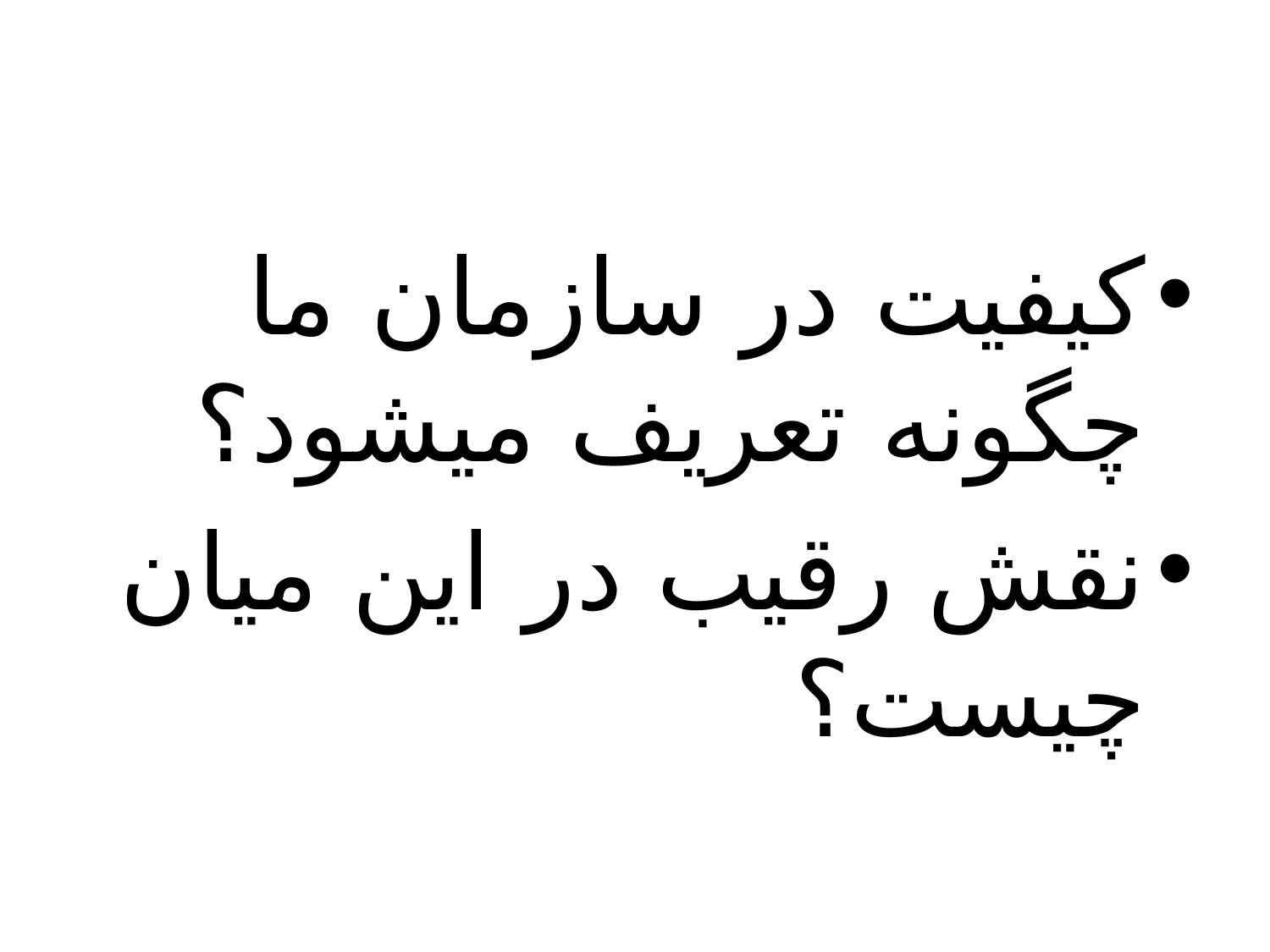

#
کیفیت در سازمان ما چگونه تعریف میشود؟
نقش رقیب در این میان چیست؟